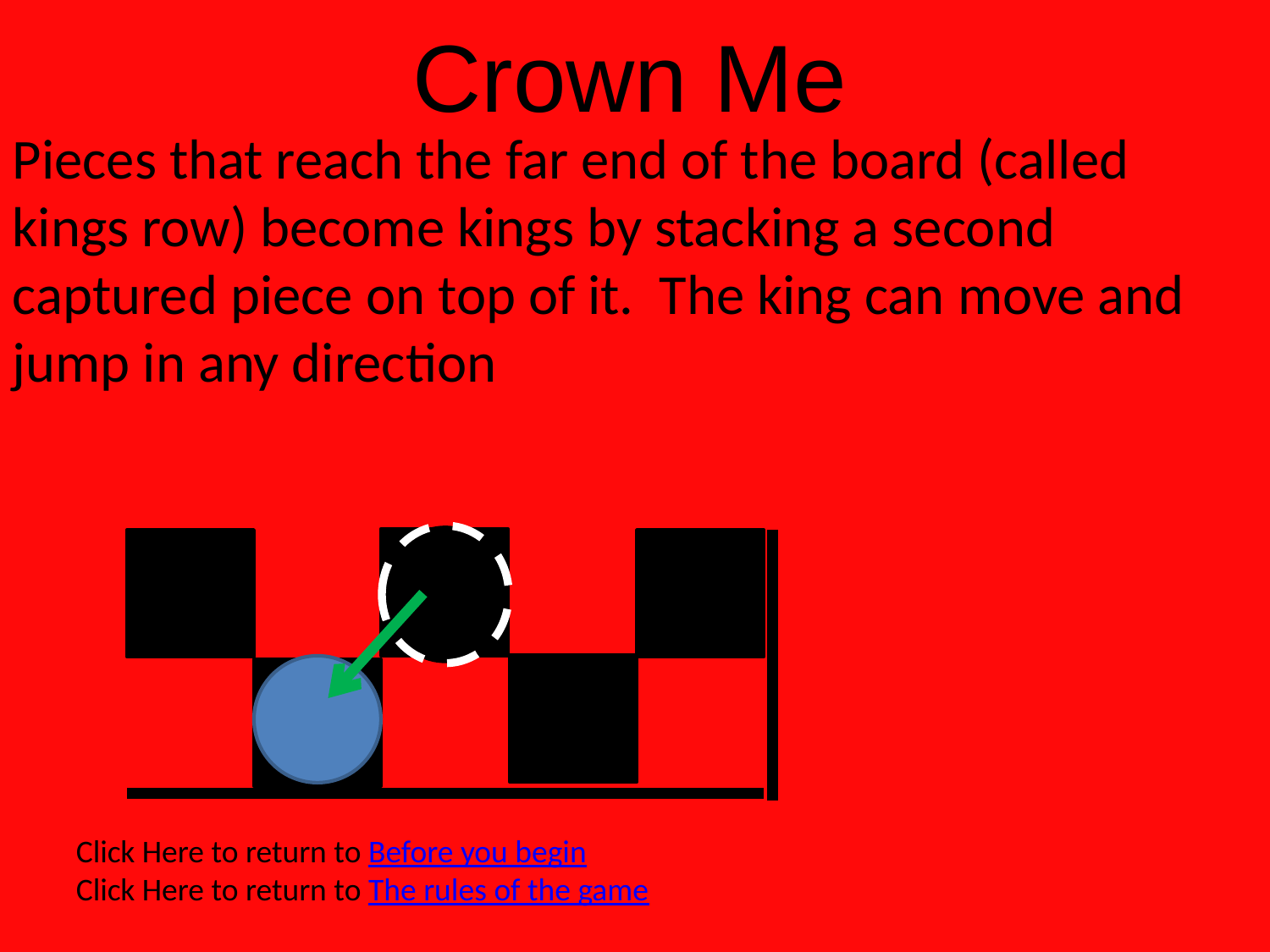

Crown Me
Pieces that reach the far end of the board (called kings row) become kings by stacking a second captured piece on top of it.  The king can move and jump in any direction

Click Here to return to Before you begin
Click Here to return to The rules of the game